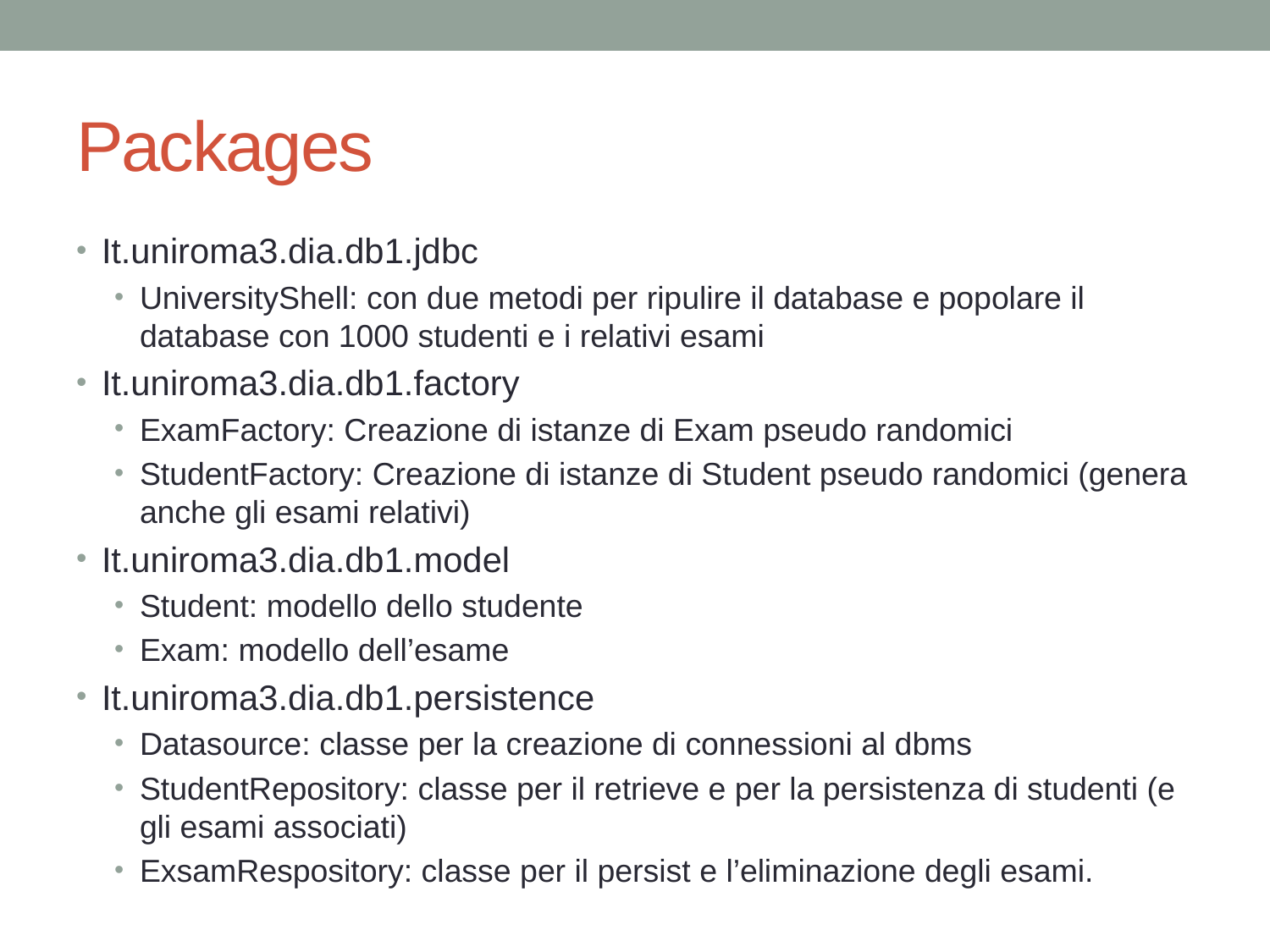

# Packages
It.uniroma3.dia.db1.jdbc
UniversityShell: con due metodi per ripulire il database e popolare il database con 1000 studenti e i relativi esami
It.uniroma3.dia.db1.factory
ExamFactory: Creazione di istanze di Exam pseudo randomici
StudentFactory: Creazione di istanze di Student pseudo randomici (genera anche gli esami relativi)
It.uniroma3.dia.db1.model
Student: modello dello studente
Exam: modello dell’esame
It.uniroma3.dia.db1.persistence
Datasource: classe per la creazione di connessioni al dbms
StudentRepository: classe per il retrieve e per la persistenza di studenti (e gli esami associati)
ExsamRespository: classe per il persist e l’eliminazione degli esami.